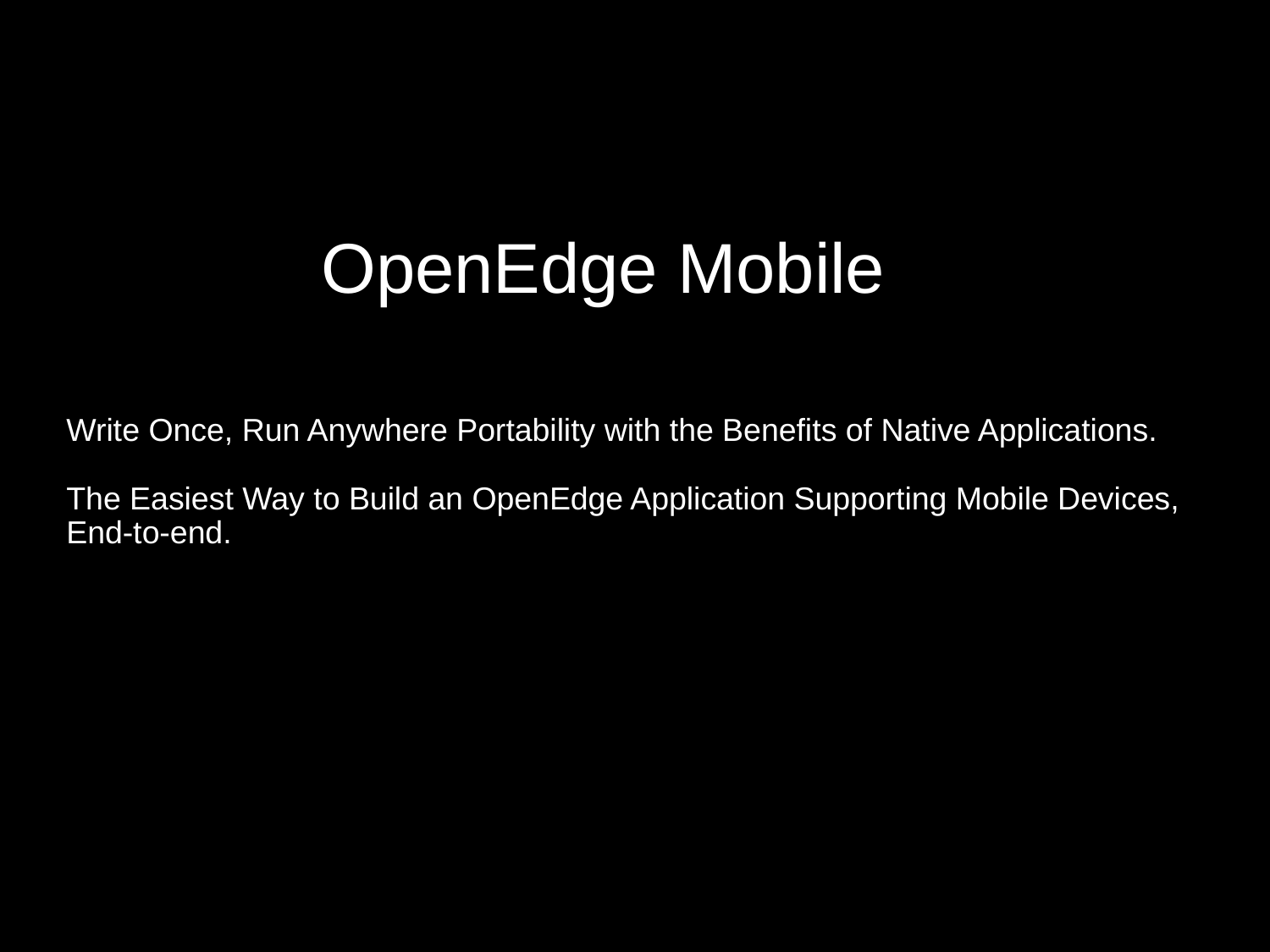

OpenEdge Mobile
# Write Once, Run Anywhere Portability with the Benefits of Native Applications. The Easiest Way to Build an OpenEdge Application Supporting Mobile Devices, End-to-end.